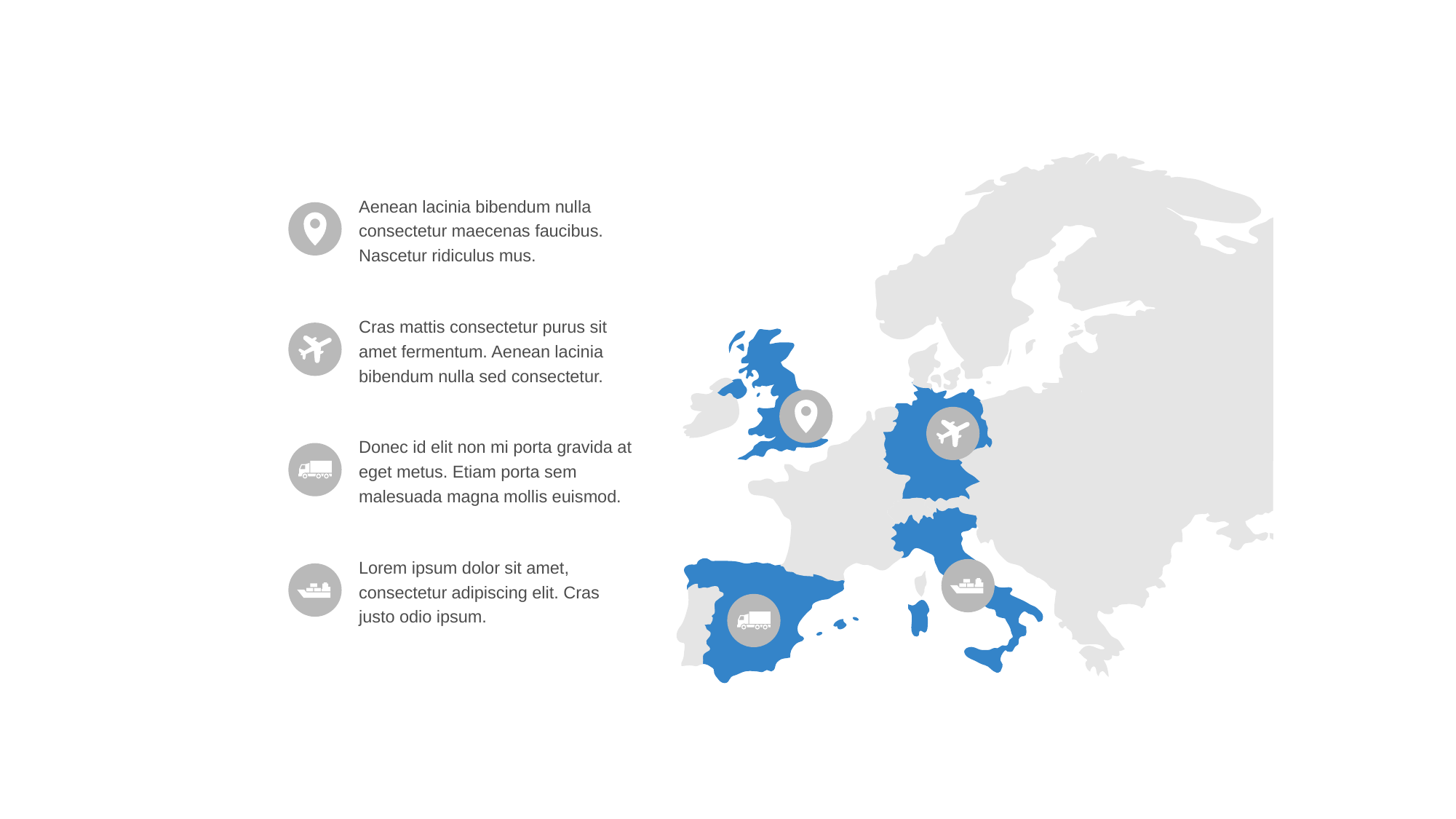

Aenean lacinia bibendum nulla consectetur maecenas faucibus. Nascetur ridiculus mus.

Cras mattis consectetur purus sit amet fermentum. Aenean lacinia bibendum nulla sed consectetur.

Donec id elit non mi porta gravida at eget metus. Etiam porta sem malesuada magna mollis euismod.

Lorem ipsum dolor sit amet, consectetur adipiscing elit. Cras justo odio ipsum.